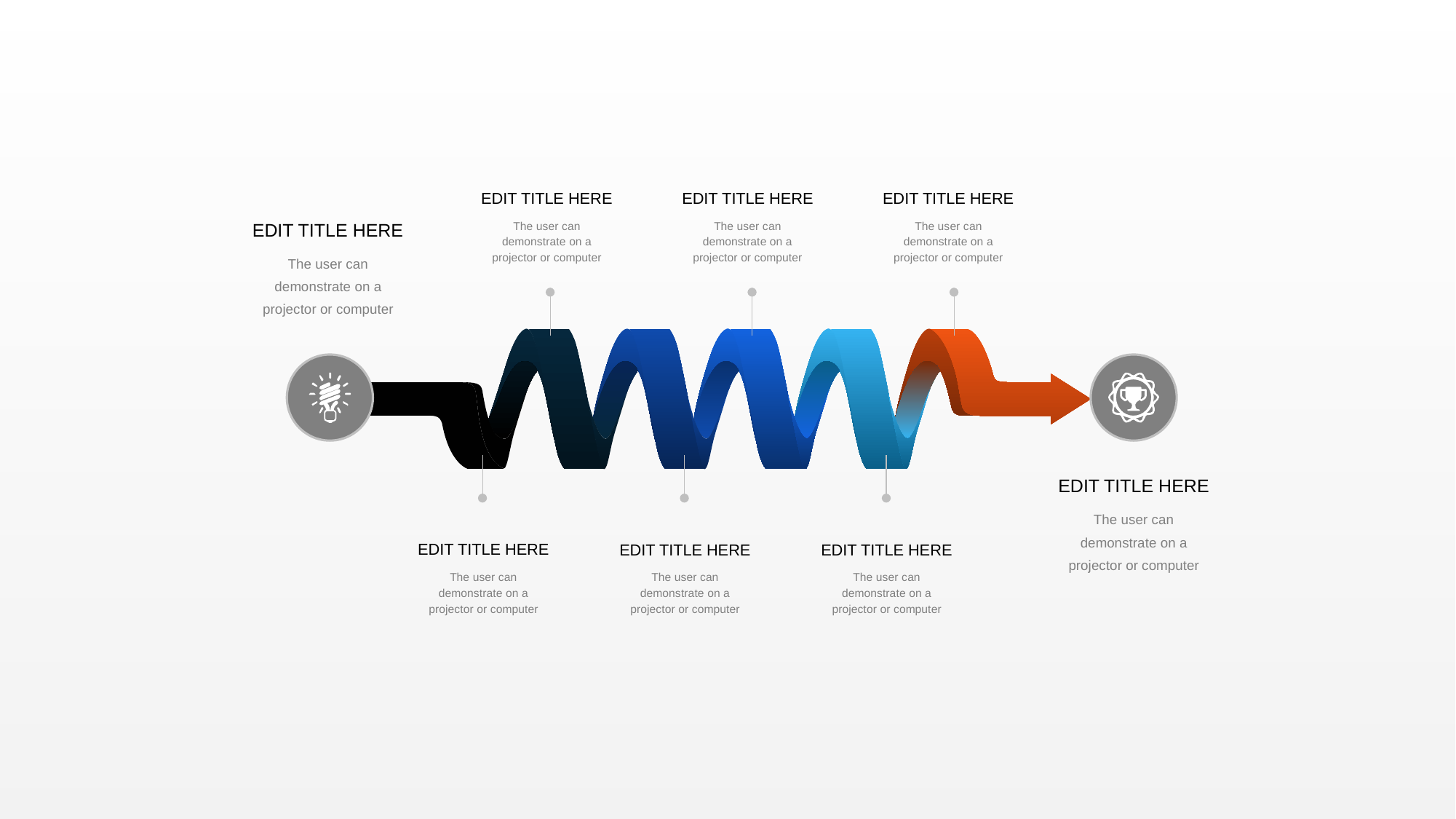

EDIT TITLE HERE
The user can demonstrate on a projector or computer
EDIT TITLE HERE
The user can demonstrate on a projector or computer
EDIT TITLE HERE
The user can demonstrate on a projector or computer
EDIT TITLE HERE
The user can demonstrate on a projector or computer

EDIT TITLE HERE
The user can demonstrate on a projector or computer
EDIT TITLE HERE
The user can demonstrate on a projector or computer
EDIT TITLE HERE
The user can demonstrate on a projector or computer
EDIT TITLE HERE
The user can demonstrate on a projector or computer